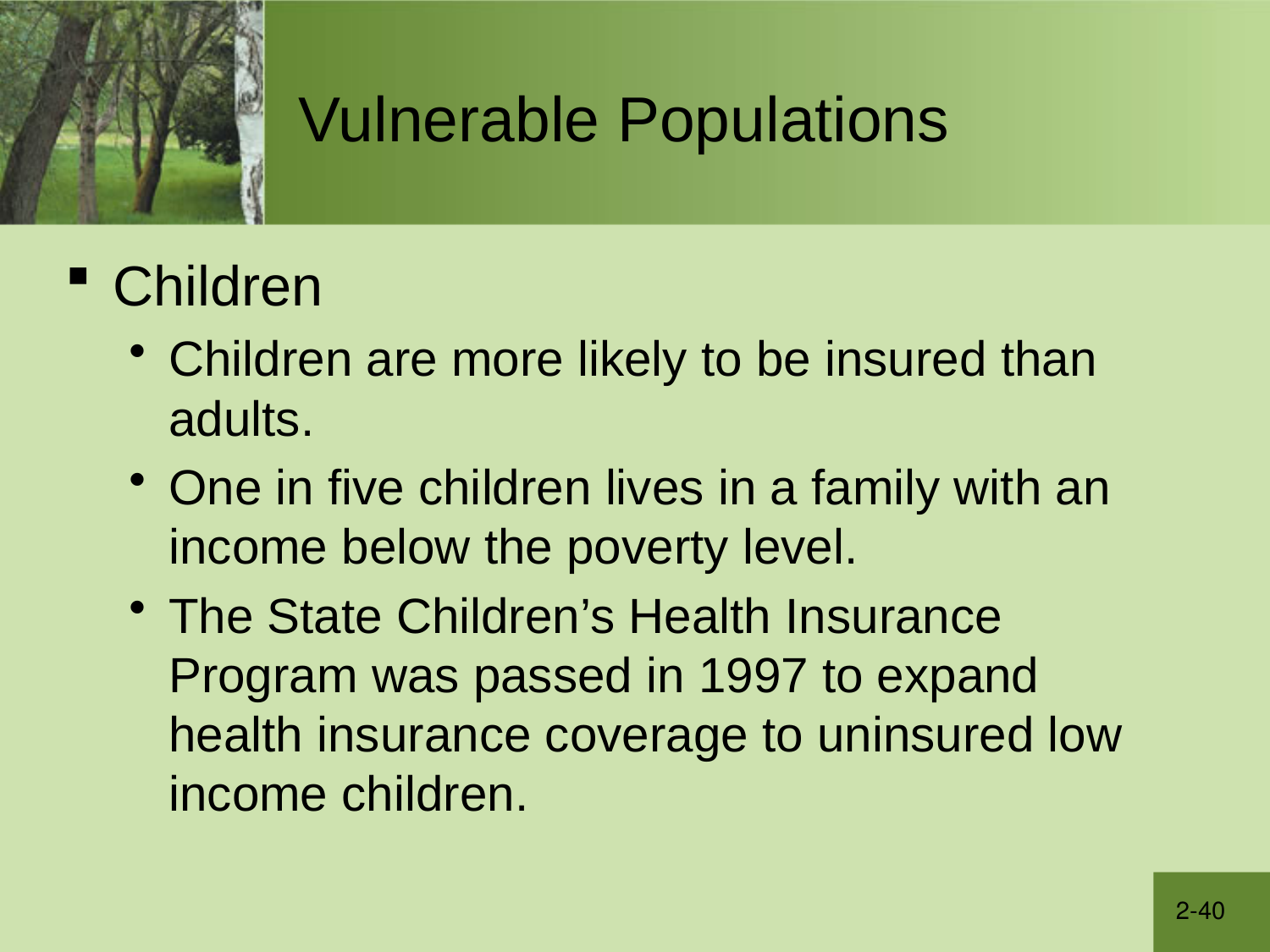

# Vulnerable Populations
Children
Children are more likely to be insured than adults.
One in five children lives in a family with an income below the poverty level.
The State Children’s Health Insurance Program was passed in 1997 to expand health insurance coverage to uninsured low income children.

2-40